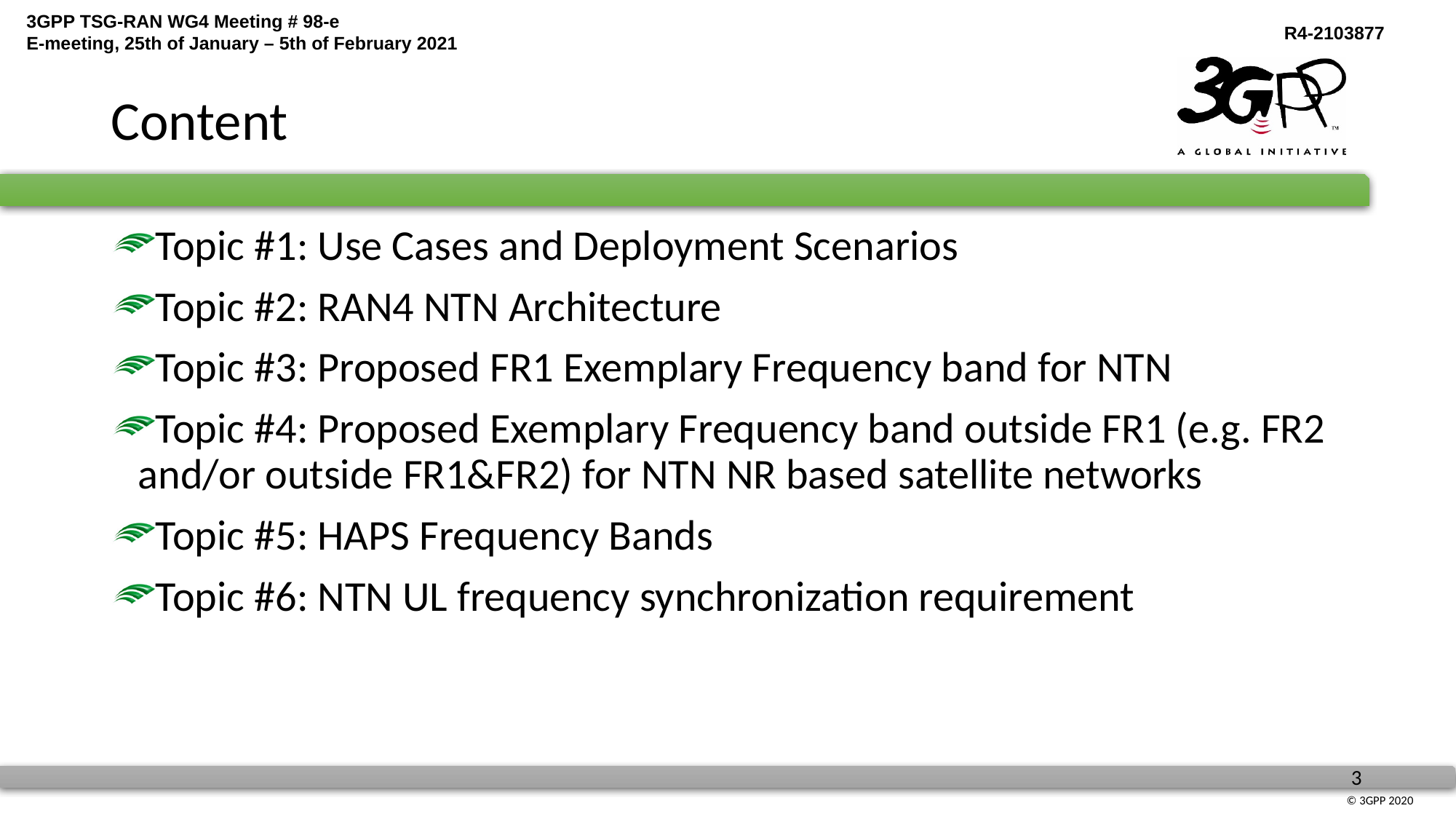

# Content
Topic #1: Use Cases and Deployment Scenarios
Topic #2: RAN4 NTN Architecture
Topic #3: Proposed FR1 Exemplary Frequency band for NTN
Topic #4: Proposed Exemplary Frequency band outside FR1 (e.g. FR2 and/or outside FR1&FR2) for NTN NR based satellite networks
Topic #5: HAPS Frequency Bands
Topic #6: NTN UL frequency synchronization requirement